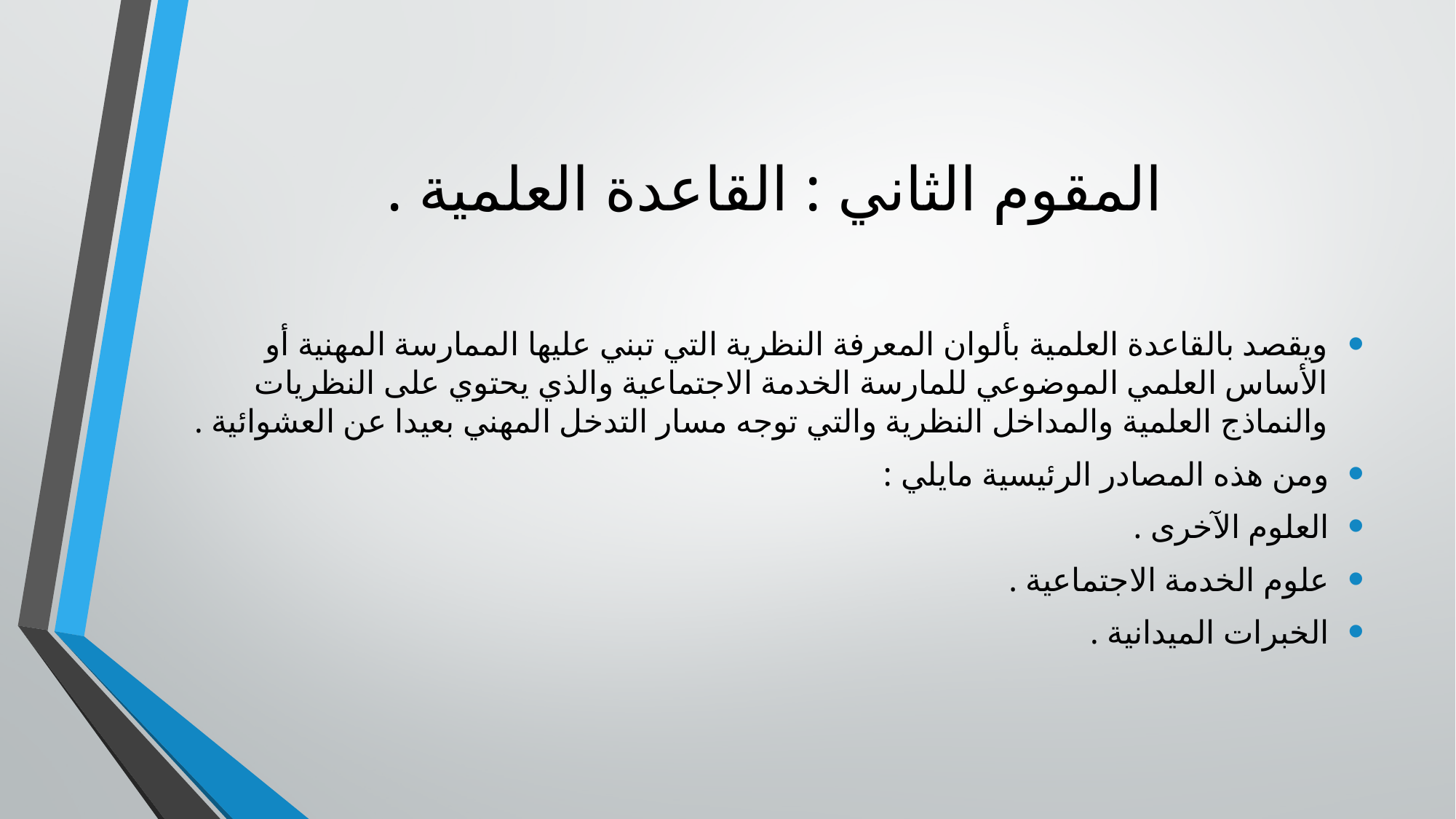

# المقوم الثاني : القاعدة العلمية .
ويقصد بالقاعدة العلمية بألوان المعرفة النظرية التي تبني عليها الممارسة المهنية أو الأساس العلمي الموضوعي للمارسة الخدمة الاجتماعية والذي يحتوي على النظريات والنماذج العلمية والمداخل النظرية والتي توجه مسار التدخل المهني بعيدا عن العشوائية .
ومن هذه المصادر الرئيسية مايلي :
العلوم الآخرى .
علوم الخدمة الاجتماعية .
الخبرات الميدانية .